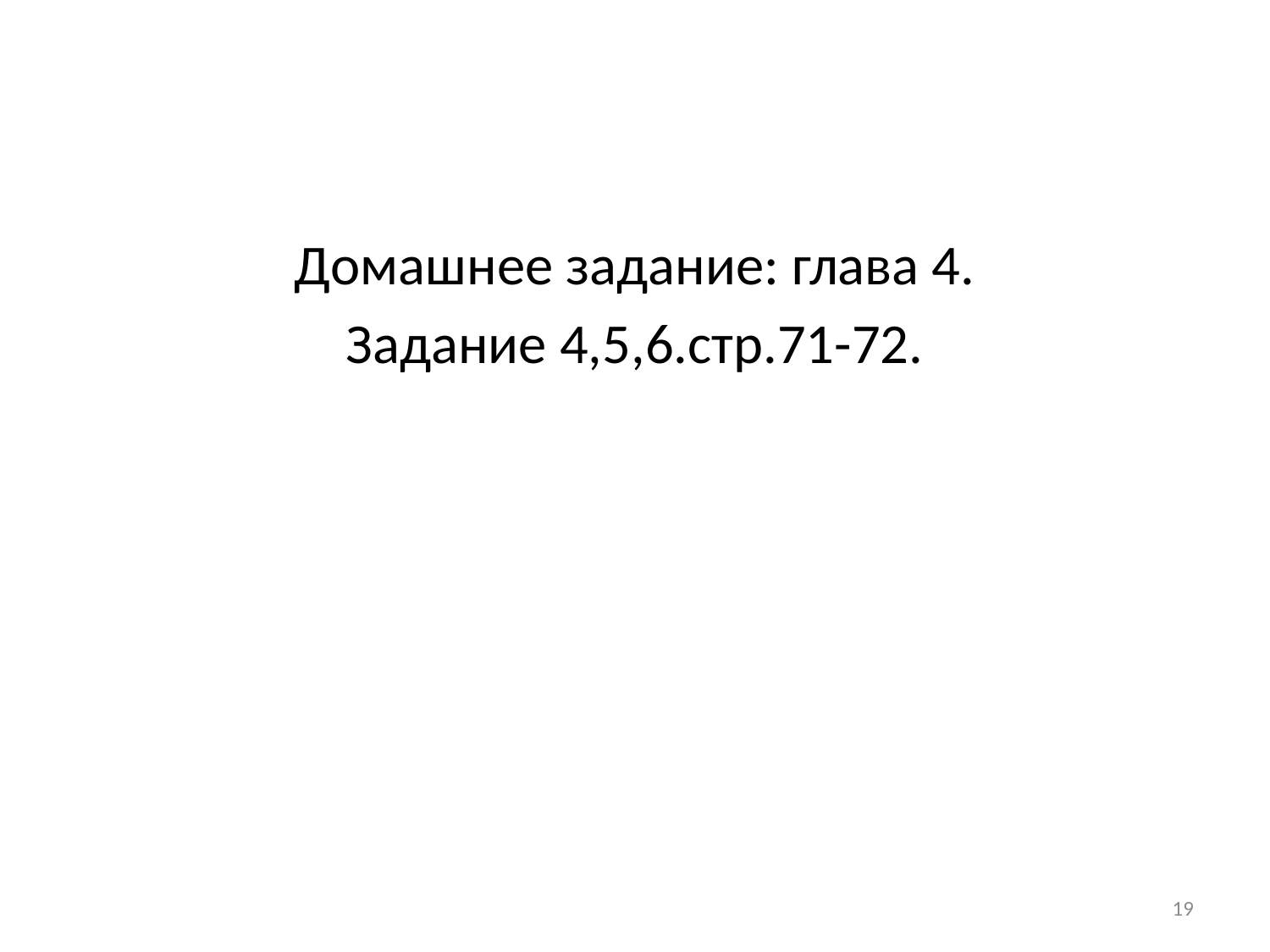

#
Домашнее задание: глава 4.
Задание 4,5,6.стр.71-72.
19